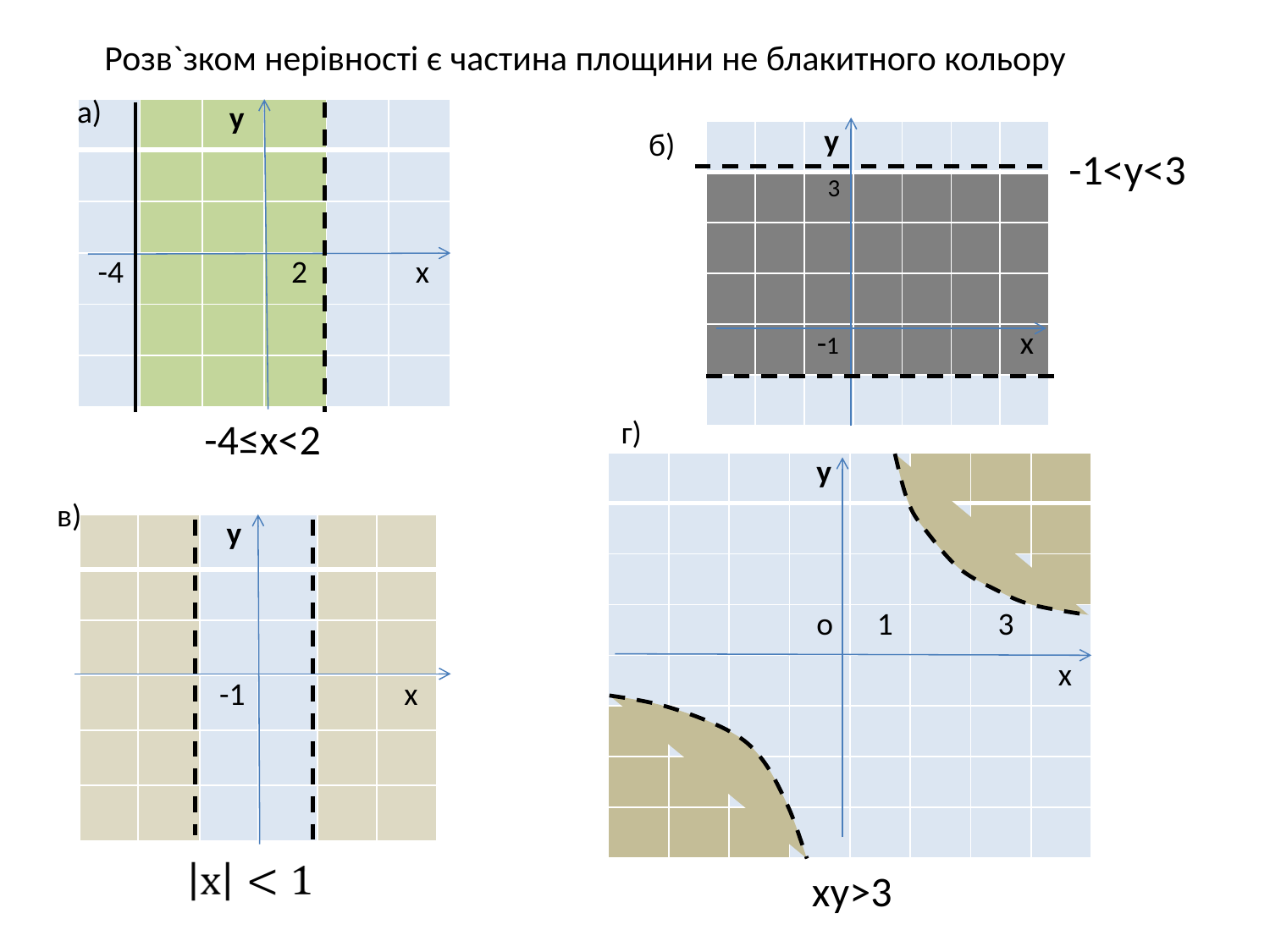

Розв`зком нерівності є частина площини не блакитного кольору
а)
|  |  | у |  |  |  |
| --- | --- | --- | --- | --- | --- |
|  |  |  |  |  |  |
|  |  |  |  |  |  |
| -4 |  |  | 2 |  | х |
|  |  |  |  |  |  |
|  |  |  |  |  |  |
б)
|  |  | у |  |  |  |  |
| --- | --- | --- | --- | --- | --- | --- |
|  |  | 3 |  |  |  |  |
|  |  |  |  |  |  |  |
|  |  |  |  |  |  |  |
|  |  | -1 |  |  |  | х |
|  |  |  |  |  |  |  |
-1<у<3
-4≤х<2
г)
|  |  |  | у |  |  |  |  |
| --- | --- | --- | --- | --- | --- | --- | --- |
|  |  |  |  |  |  |  |  |
|  |  |  |  |  |  |  |  |
|  |  |  | о | 1 |  | 3 |  |
|  |  |  |  |  |  |  | х |
|  |  |  |  |  |  |  |  |
|  |  |  |  |  |  |  |  |
|  |  |  |  |  |  |  |  |

в)
|  |  | у |  |  |  |
| --- | --- | --- | --- | --- | --- |
|  |  |  |  |  |  |
|  |  |  |  |  |  |
|  |  | -1 |  |  | х |
|  |  |  |  |  |  |
|  |  |  |  |  |  |

  ху>3